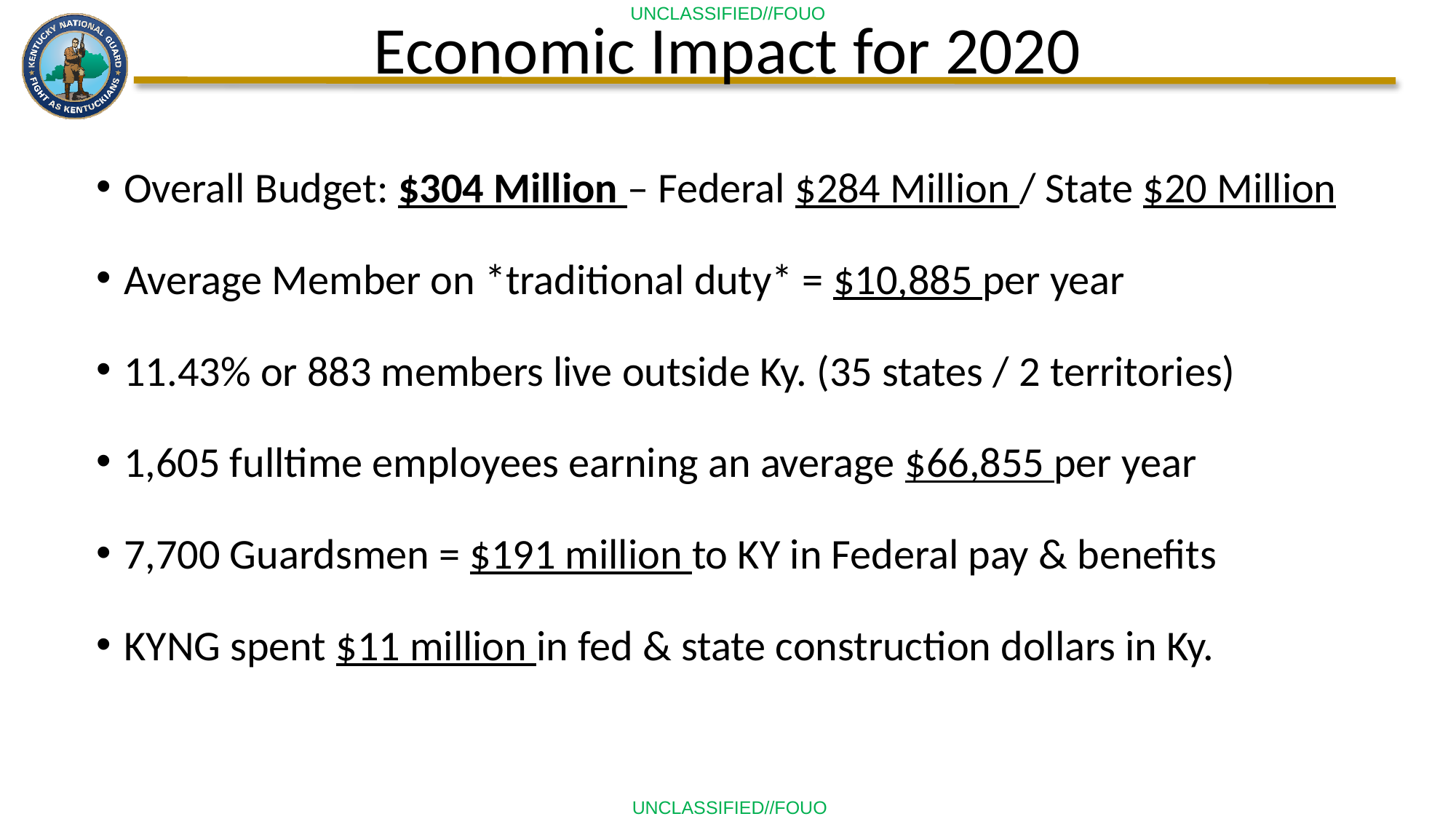

# Economic Impact for 2020
Overall Budget: $304 Million – Federal $284 Million / State $20 Million
Average Member on *traditional duty* = $10,885 per year
11.43% or 883 members live outside Ky. (35 states / 2 territories)
1,605 fulltime employees earning an average $66,855 per year
7,700 Guardsmen = $191 million to KY in Federal pay & benefits
KYNG spent $11 million in fed & state construction dollars in Ky.